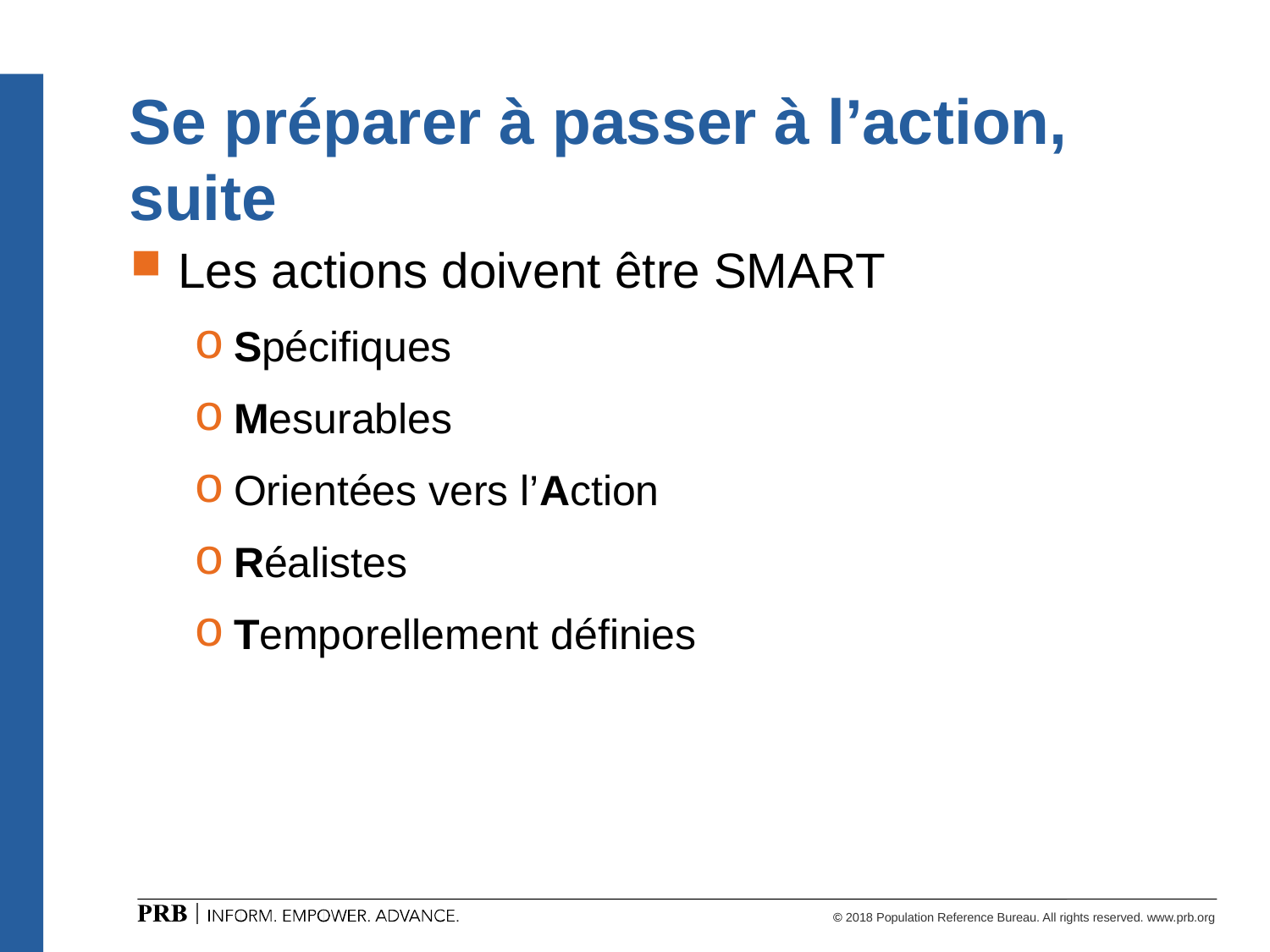

# Se préparer à passer à l’action, suite
Les actions doivent être SMART
Spécifiques
Mesurables
Orientées vers l’Action
Réalistes
Temporellement définies